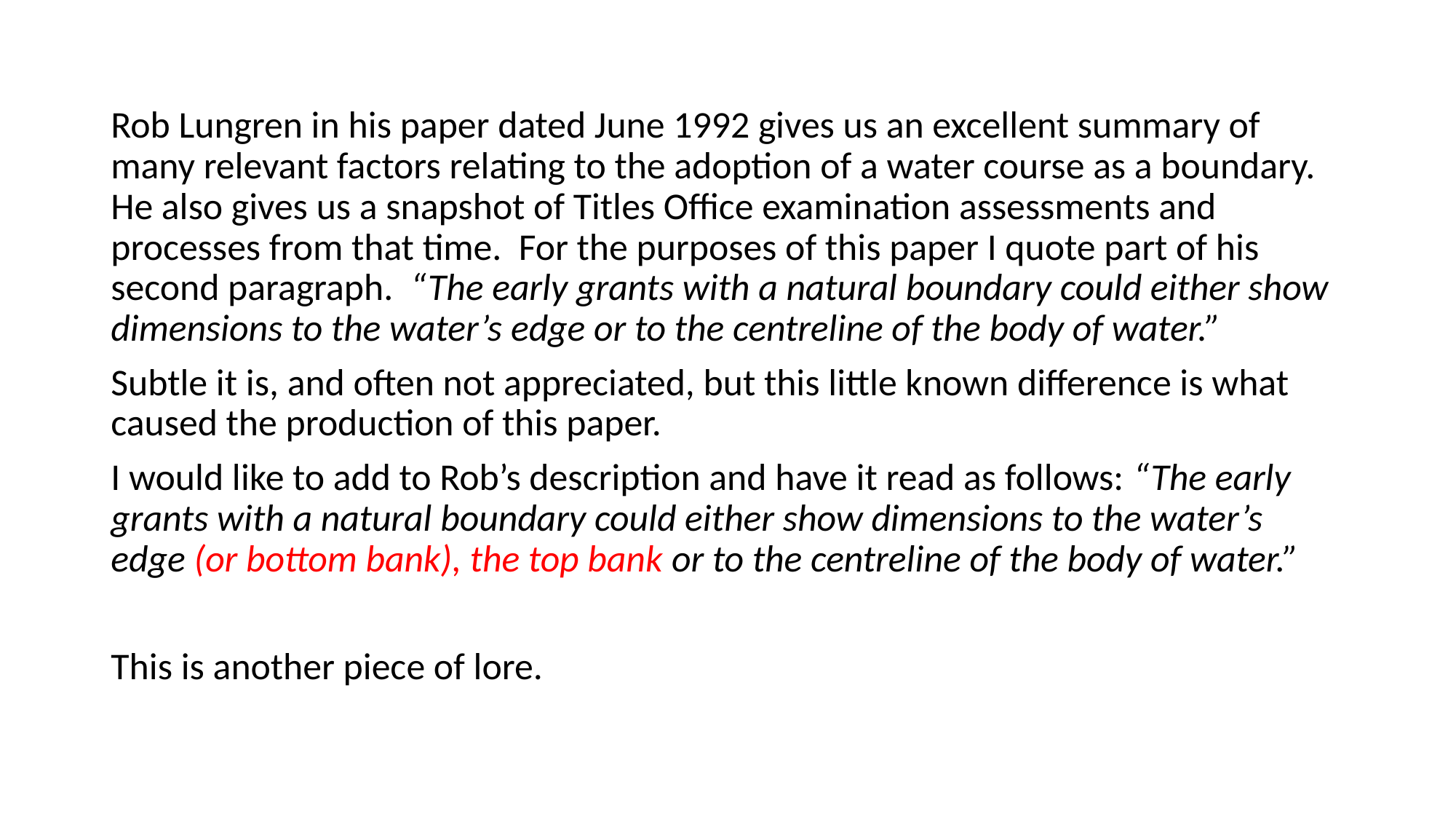

#
Rob Lungren in his paper dated June 1992 gives us an excellent summary of many relevant factors relating to the adoption of a water course as a boundary.  He also gives us a snapshot of Titles Office examination assessments and processes from that time.  For the purposes of this paper I quote part of his second paragraph.  “The early grants with a natural boundary could either show dimensions to the water’s edge or to the centreline of the body of water.”
Subtle it is, and often not appreciated, but this little known difference is what caused the production of this paper.
I would like to add to Rob’s description and have it read as follows: “The early grants with a natural boundary could either show dimensions to the water’s edge (or bottom bank), the top bank or to the centreline of the body of water.”

This is another piece of lore.